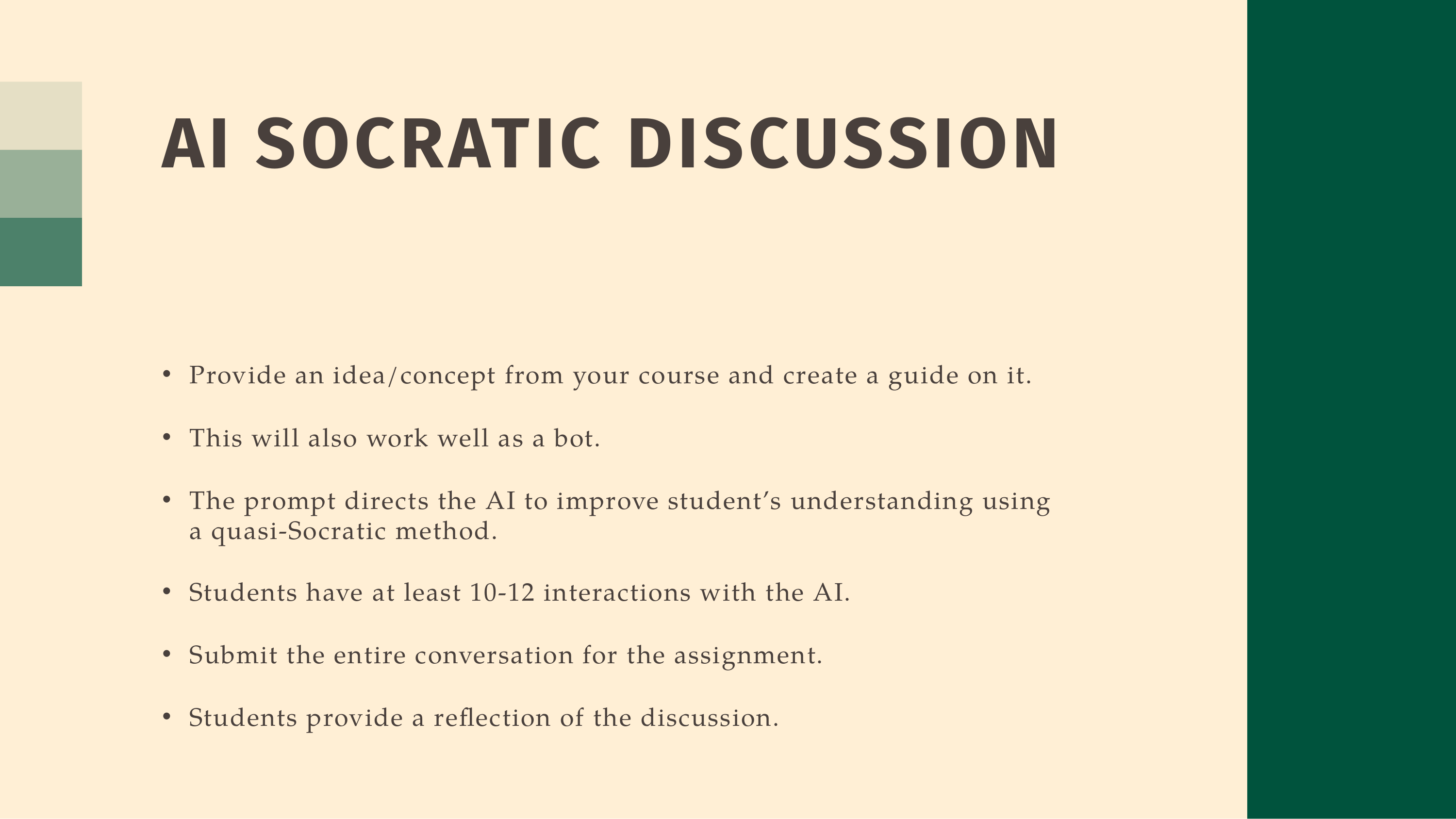

# AI SOCRATIC DISCUSSION
Provide an idea/concept from your course and create a guide on it.

This will also work well as a bot.

The prompt directs the AI to improve student’s understanding using
a quasi-Socratic method.
Students have at least 10-12 interactions with the AI.

Submit the entire conversation for the assignment.

Students provide a reflection of the discussion.